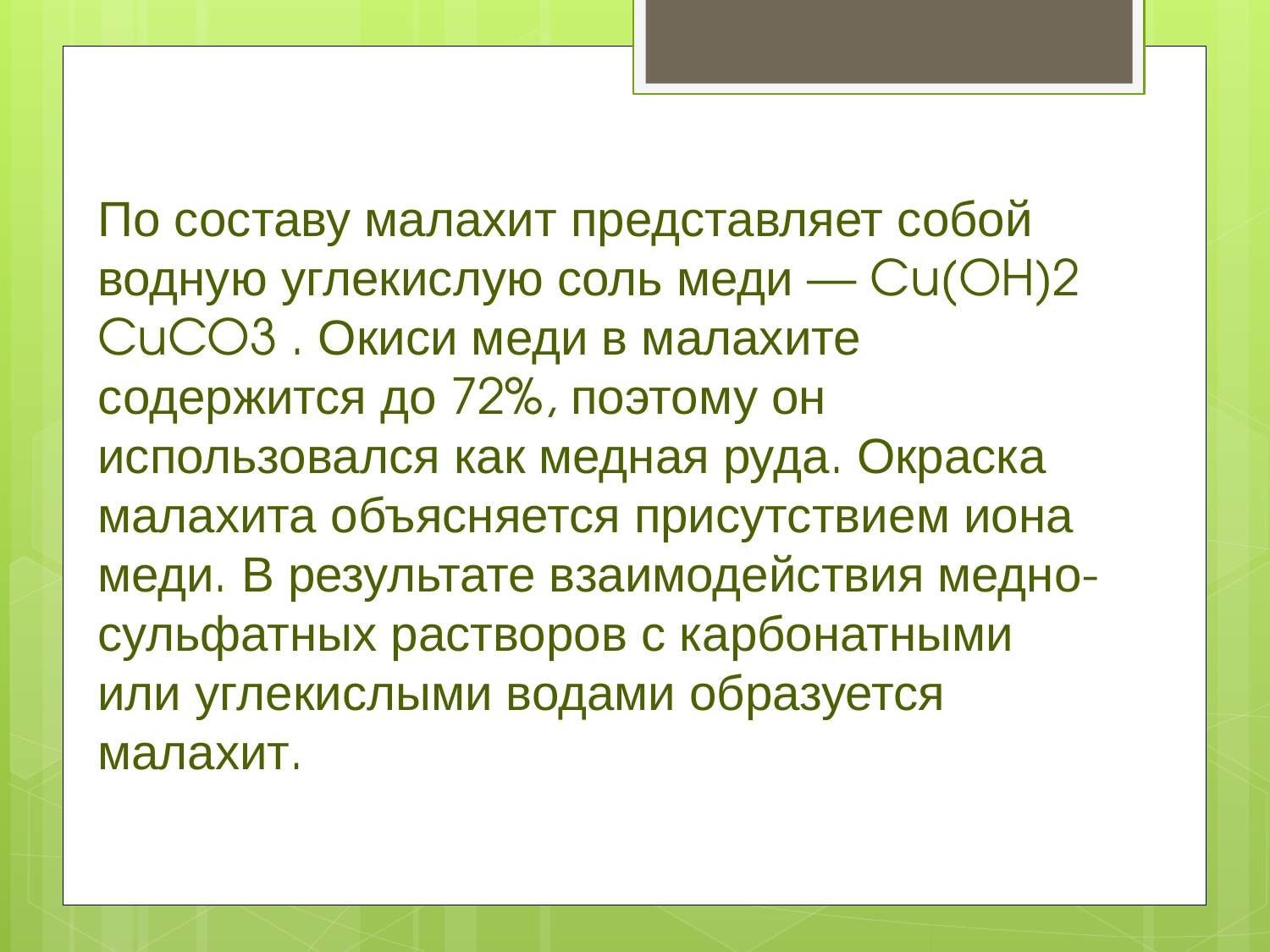

# По составу малахит представляет собой водную углекислую соль меди — Cu(OH)2 CuCO3 . Окиси меди в малахите содержится до 72%, поэтому он использовался как медная руда. Окраска малахита объясняется присутствием иона меди. В результате взаимодействия медно-сульфатных растворов с карбонатными или углекислыми водами образуется малахит.